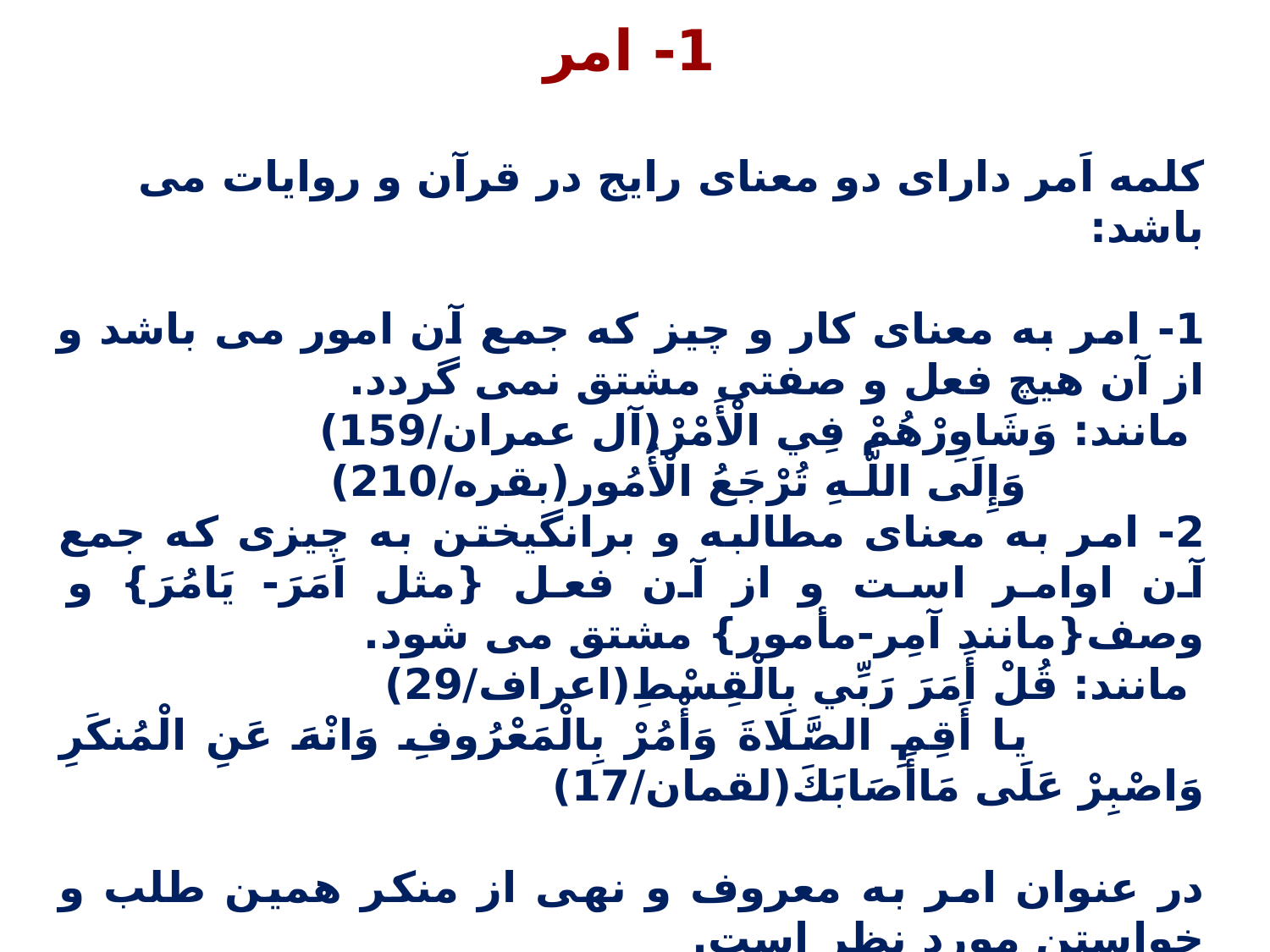

1- امر

کلمه اَمر دارای دو معنای رایج در قرآن و روایات می باشد:

1- امر به معنای کار و چیز که جمع آن امور می باشد و از آن هیچ فعل و صفتی مشتق نمی گردد.
 مانند: وَشَاوِرْهُمْ فِي الْأَمْرْ(آل عمران/159)
            وَإِلَى اللَّـهِ تُرْجَعُ الْأُمُور(بقره/210)
2- امر به معنای مطالبه و برانگیختن به چیزی که جمع آن اوامر است و از آن فعل {مثل اَمَرَ- یَامُرَ} و وصف{مانند آمِر-مأمور} مشتق می شود.
 مانند: قُلْ أَمَرَ رَبِّي بِالْقِسْطِ(اعراف/29)
         یا أَقِمِ الصَّلَاةَ وَأْمُرْ بِالْمَعْرُوفِ وَانْهَ عَنِ الْمُنكَرِ وَاصْبِرْ عَلَى مَاأَصَابَكَ(لقمان/17)

در عنوان امر به معروف و نهی از منکر همین طلب و خواستن مورد نظر است.